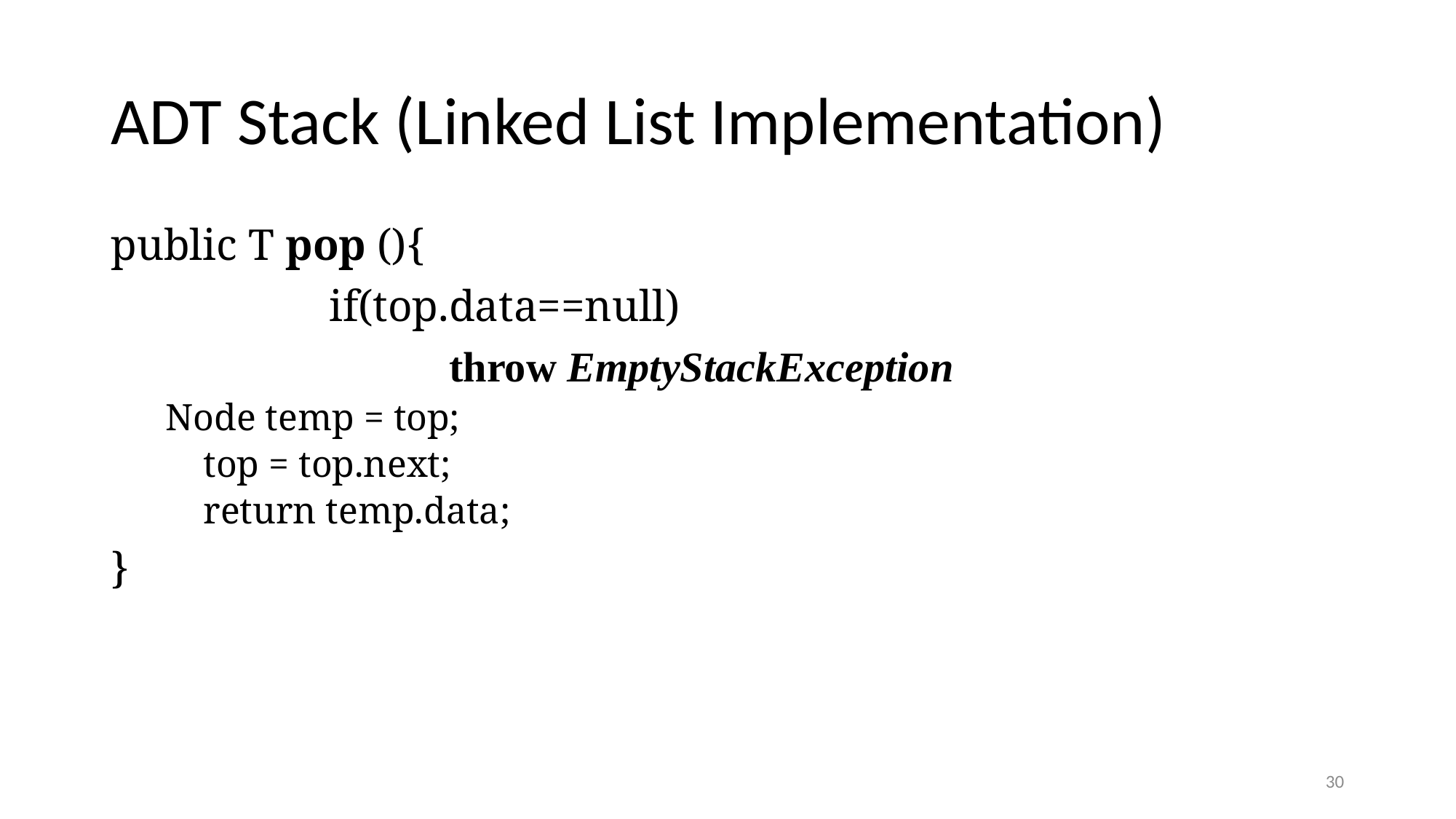

# ADT Stack (Linked List Implementation)
public T pop (){
		if(top.data==null)
			 throw EmptyStackException
Node temp = top;
    top = top.next;
    return temp.data;
}

30